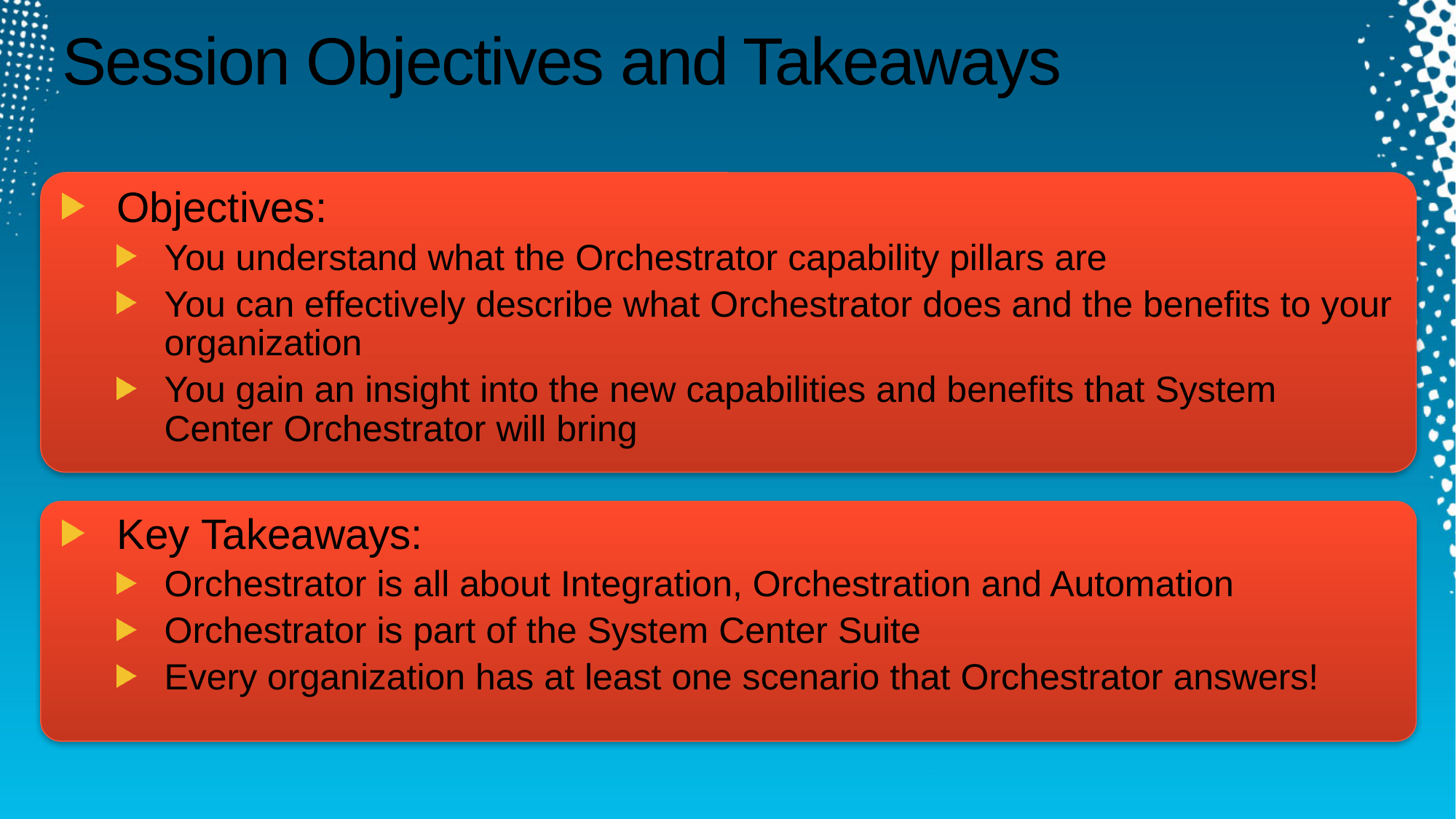

# Session Objectives and Takeaways

Objectives:
You understand what the Orchestrator capability pillars are
You can effectively describe what Orchestrator does and the benefits to your organization
You gain an insight into the new capabilities and benefits that System Center Orchestrator will bring

Key Takeaways:
Orchestrator is all about Integration, Orchestration and Automation
Orchestrator is part of the System Center Suite
Every organization has at least one scenario that Orchestrator answers!